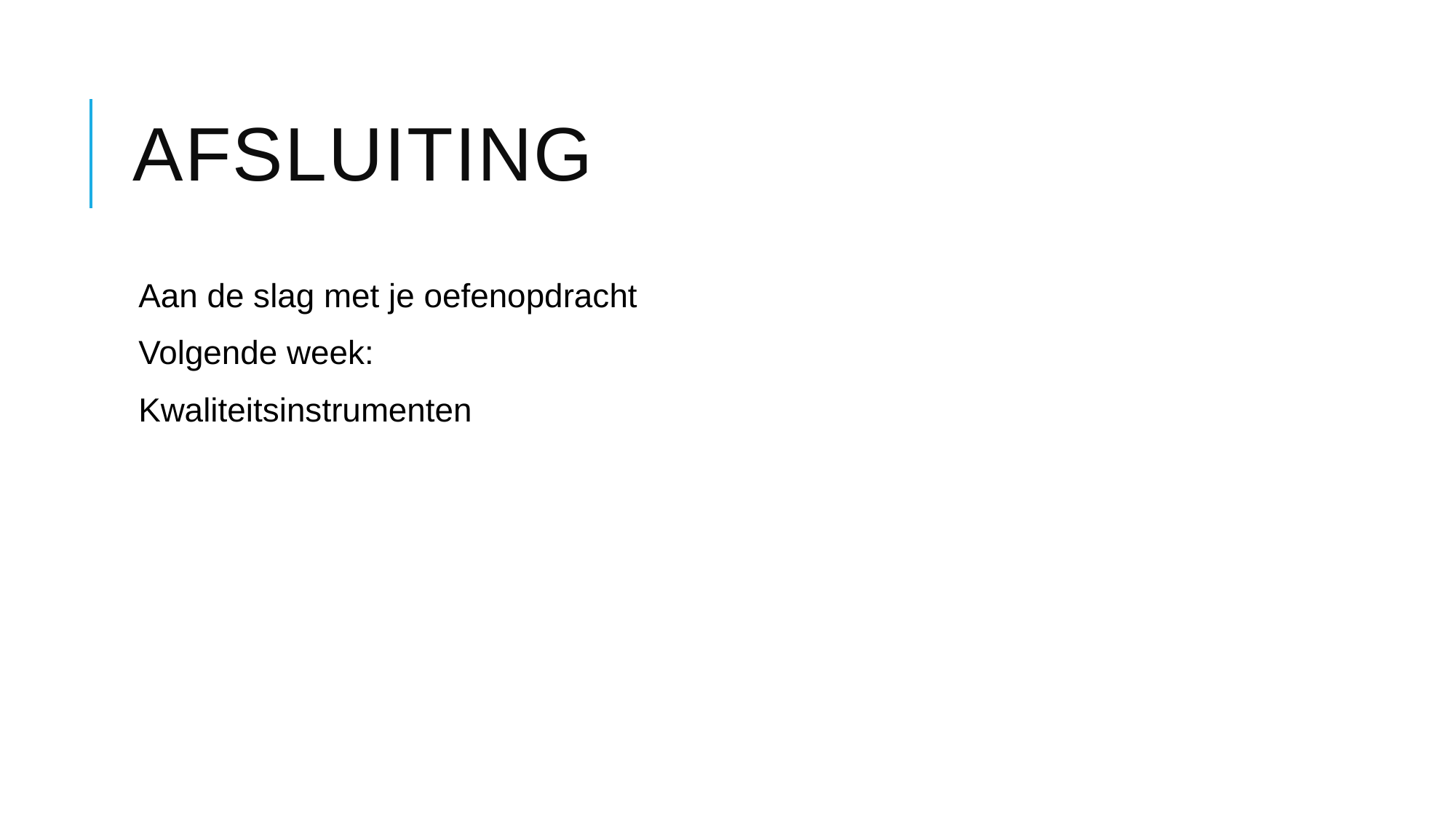

# Afsluiting
Aan de slag met je oefenopdracht
Volgende week:
Kwaliteitsinstrumenten